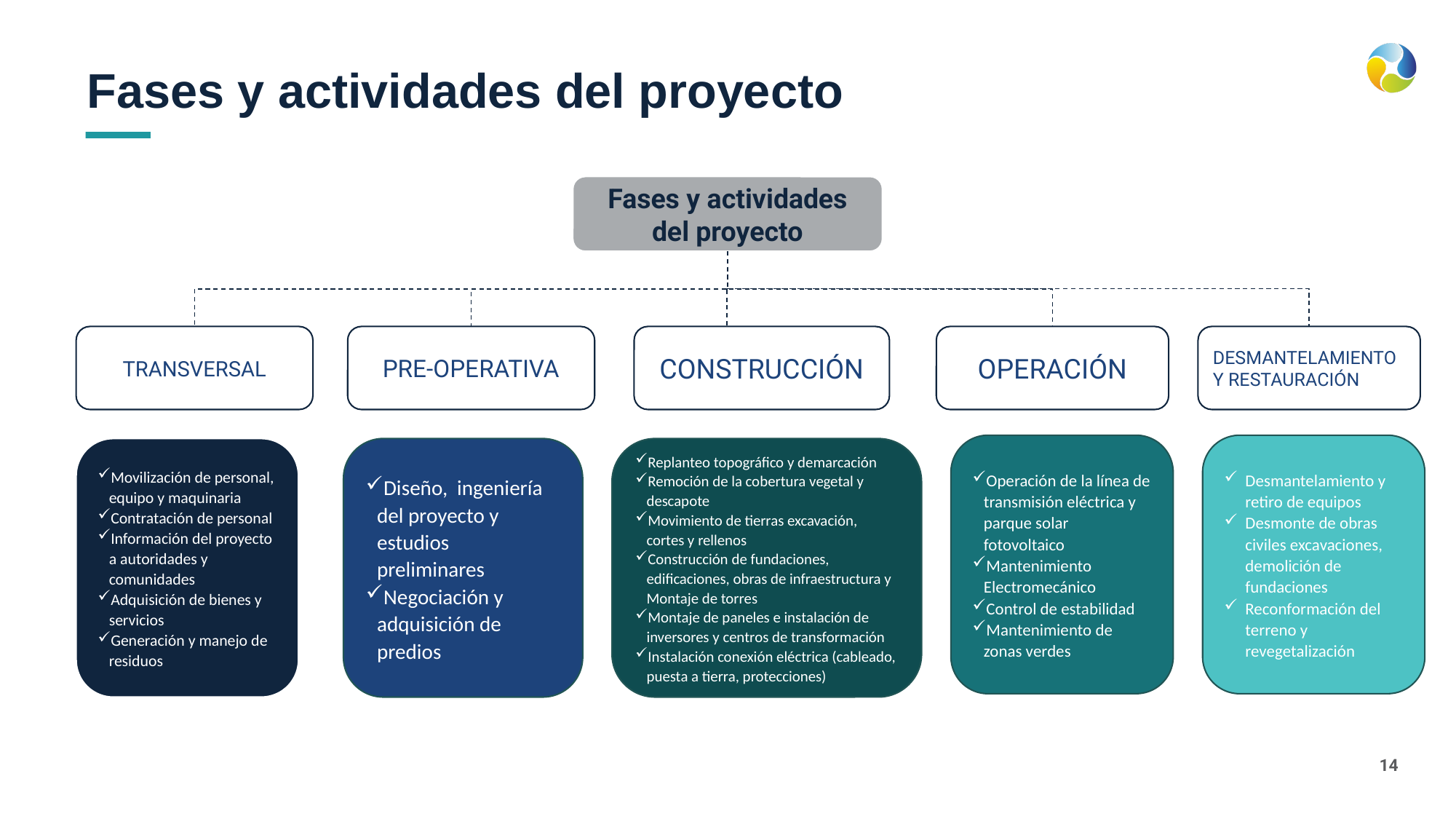

# Fases y actividades del proyecto
Fases y actividades del proyecto
CONSTRUCCIÓN
DESMANTELAMIENTO Y RESTAURACIÓN
TRANSVERSAL
PRE-OPERATIVA
OPERACIÓN
Operación de la línea de transmisión eléctrica y parque solar fotovoltaico
Mantenimiento Electromecánico
Control de estabilidad
Mantenimiento de zonas verdes
Desmantelamiento y retiro de equipos
Desmonte de obras civiles excavaciones, demolición de fundaciones
Reconformación del terreno y revegetalización
Movilización de personal, equipo y maquinaria
Contratación de personal
Información del proyecto a autoridades y comunidades
Adquisición de bienes y servicios
Generación y manejo de residuos
Diseño,  ingeniería del proyecto y estudios preliminares
Negociación y adquisición de predios
Replanteo topográfico y demarcación
Remoción de la cobertura vegetal y descapote
Movimiento de tierras excavación, cortes y rellenos
Construcción de fundaciones, edificaciones, obras de infraestructura y Montaje de torres
Montaje de paneles e instalación de inversores y centros de transformación
Instalación conexión eléctrica (cableado, puesta a tierra, protecciones)